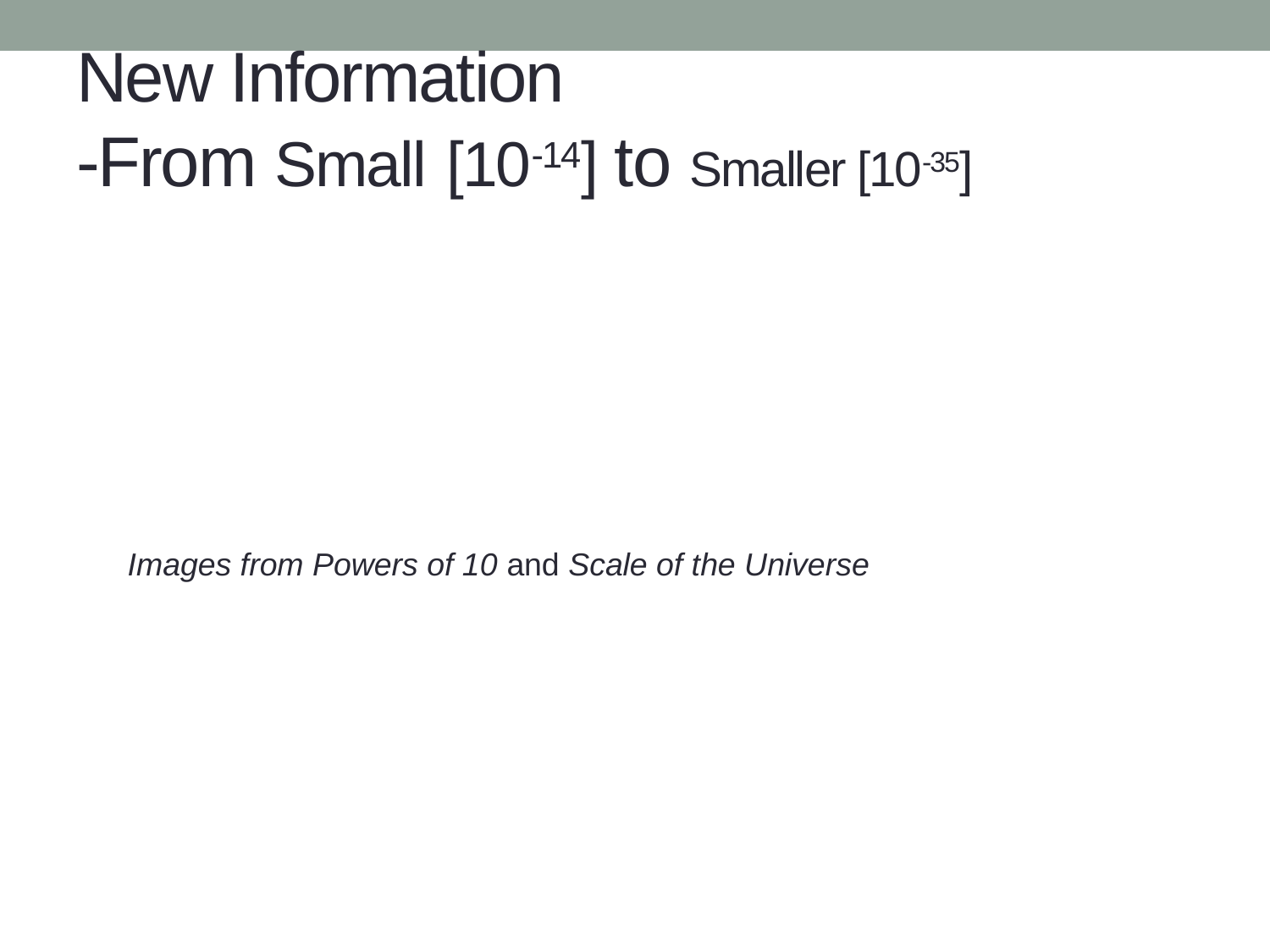

# New Information -From Small [10-14] to Smaller [10-35]
Images from Powers of 10 and Scale of the Universe